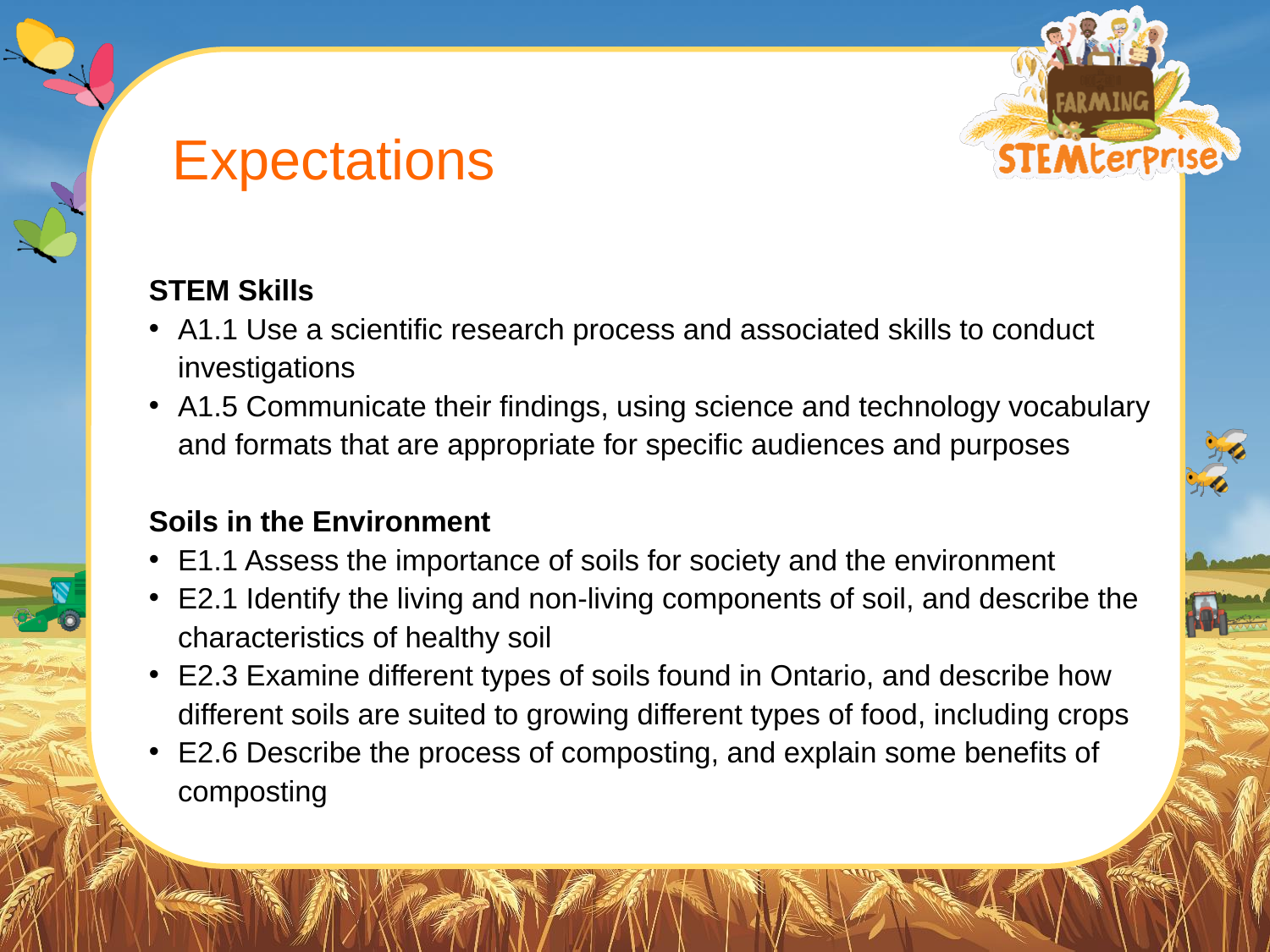

# Expectations
STEM Skills
A1.1 Use a scientific research process and associated skills to conduct investigations
A1.5 Communicate their findings, using science and technology vocabulary and formats that are appropriate for specific audiences and purposes

Soils in the Environment
E1.1 Assess the importance of soils for society and the environment
E2.1 Identify the living and non-living components of soil, and describe the characteristics of healthy soil
E2.3 Examine different types of soils found in Ontario, and describe how different soils are suited to growing different types of food, including crops
E2.6 Describe the process of composting, and explain some benefits of composting